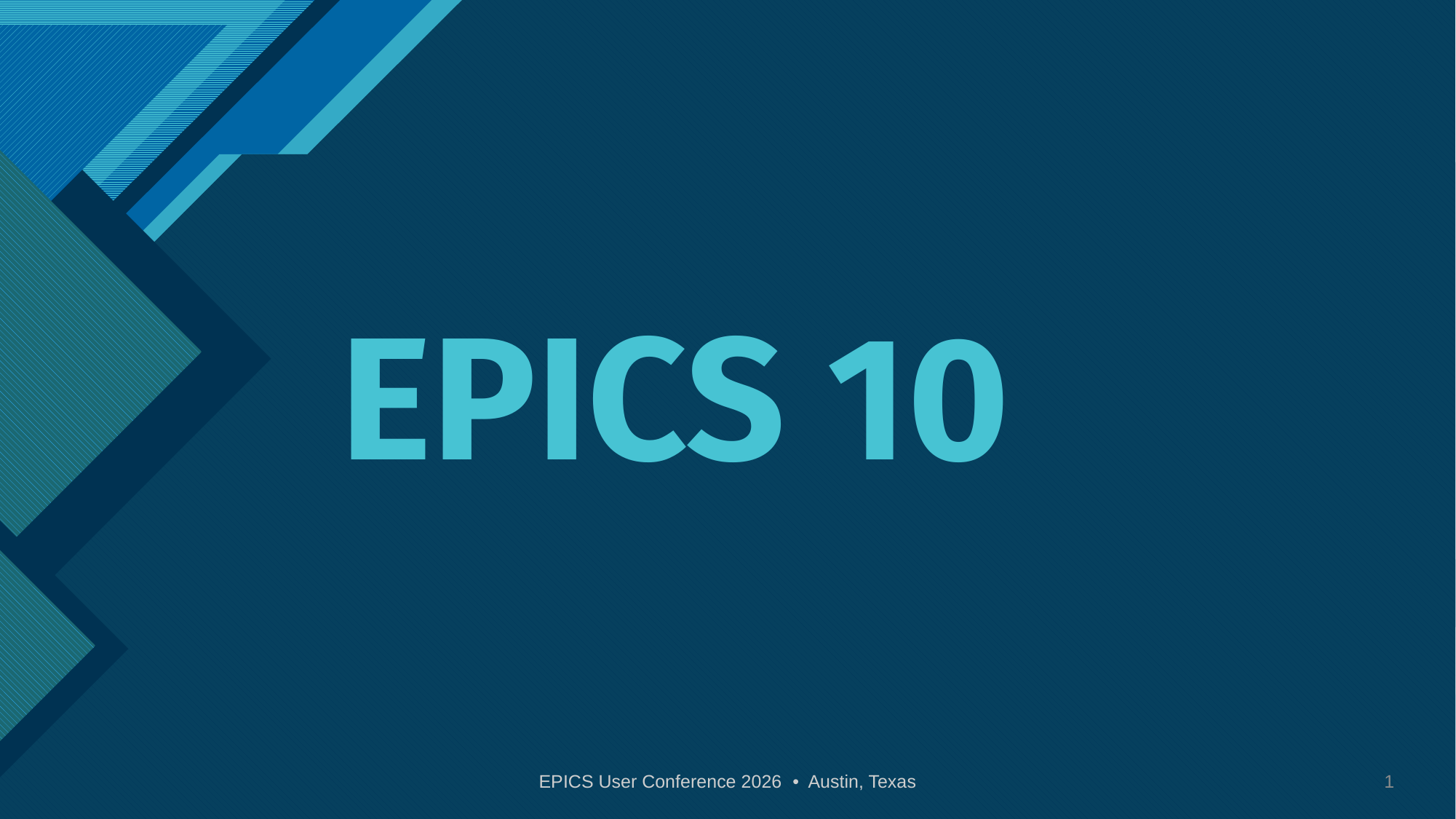

# EPICS 10

EPICS User Conference 2026  •  Austin, Texas
1